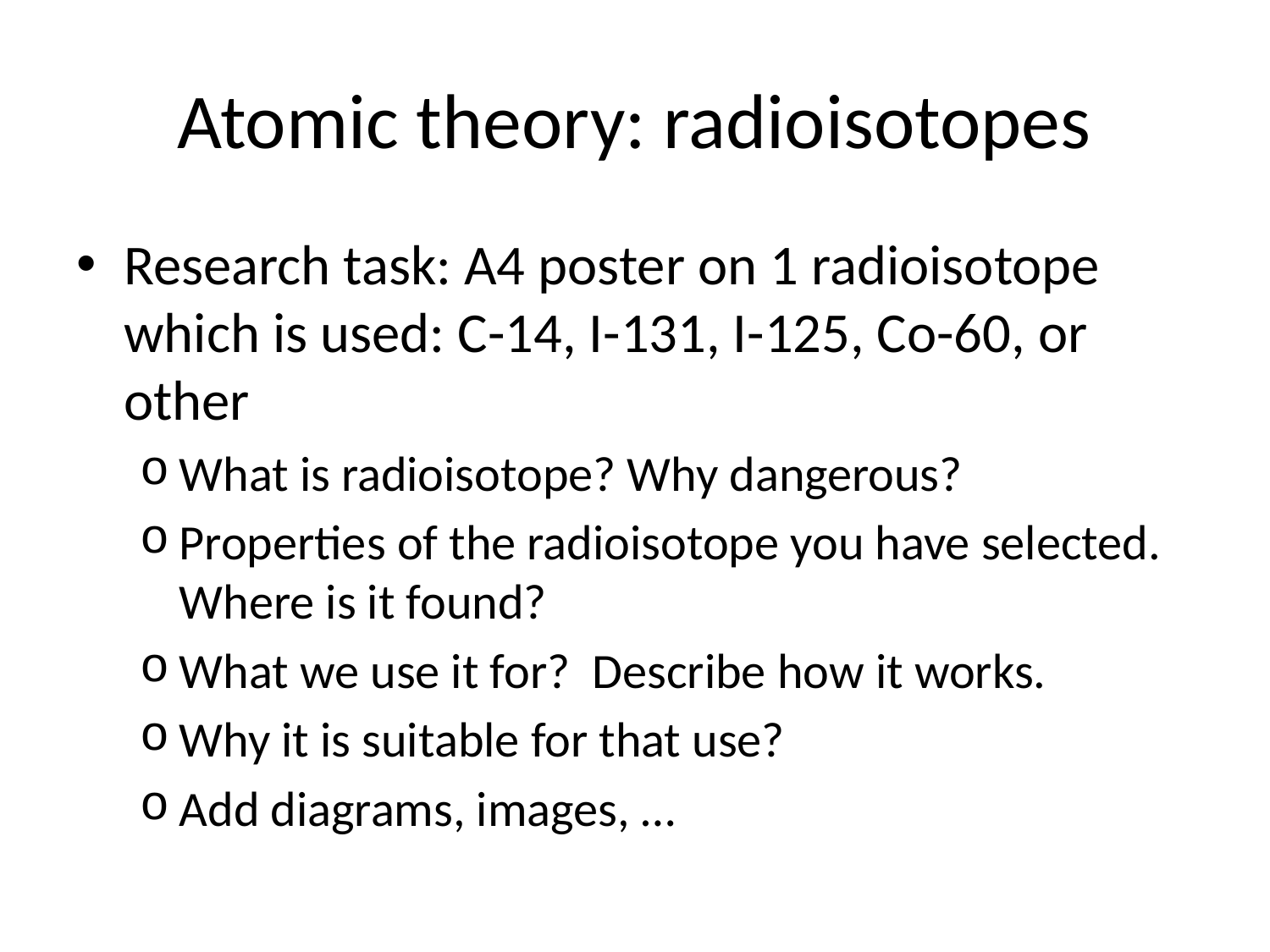

# Atomic theory: radioisotopes
Research task: A4 poster on 1 radioisotope which is used: C-14, I-131, I-125, Co-60, or other
What is radioisotope? Why dangerous?
Properties of the radioisotope you have selected. Where is it found?
What we use it for?  Describe how it works.
Why it is suitable for that use?
Add diagrams, images, …